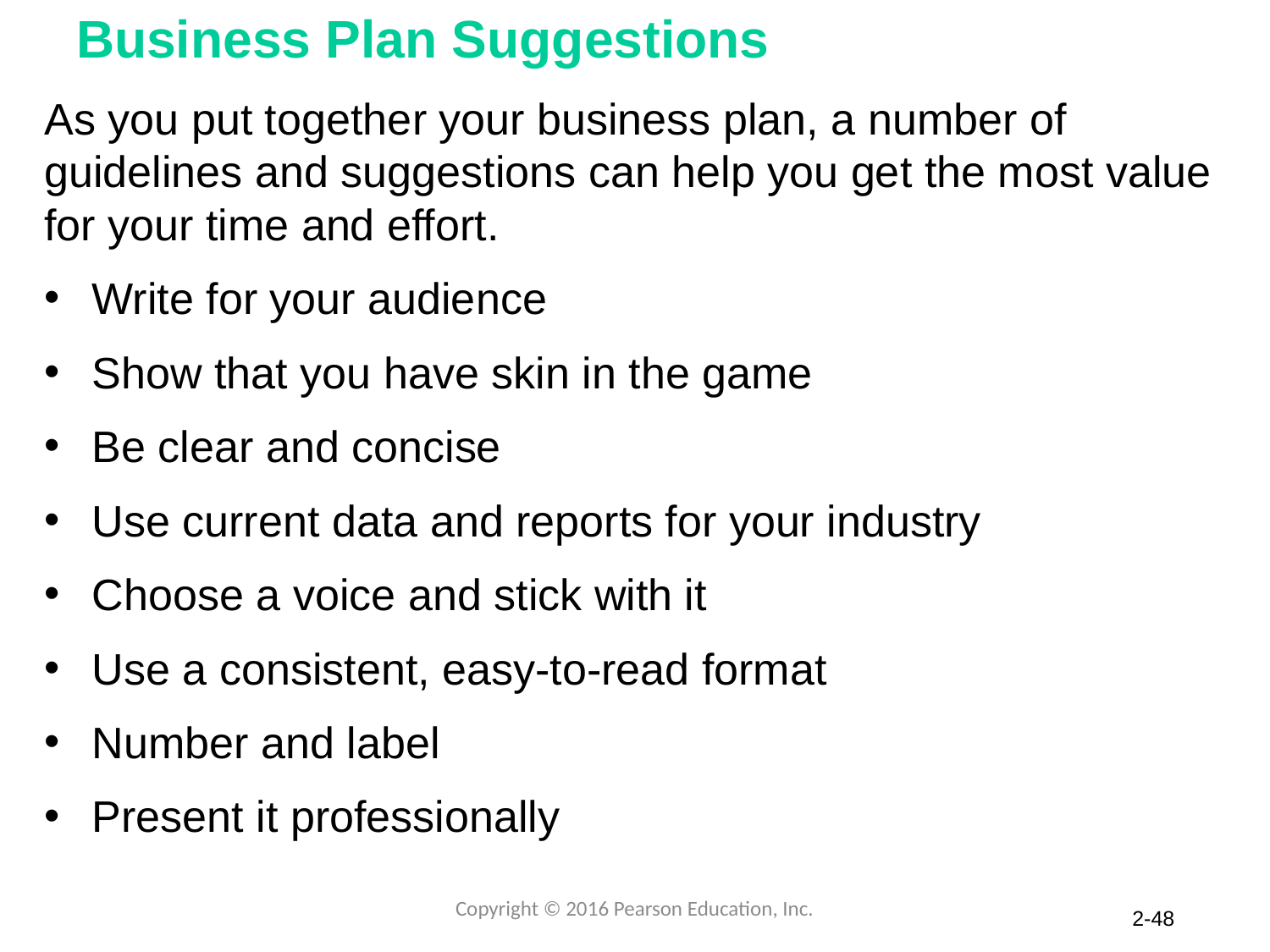

# Business Plan Suggestions
As you put together your business plan, a number of guidelines and suggestions can help you get the most value for your time and effort.

Write for your audience

Show that you have skin in the game

Be clear and concise

Use current data and reports for your industry

Choose a voice and stick with it

Use a consistent, easy-to-read format

Number and label

Present it professionally

Copyright © 2016 Pearson Education, Inc.